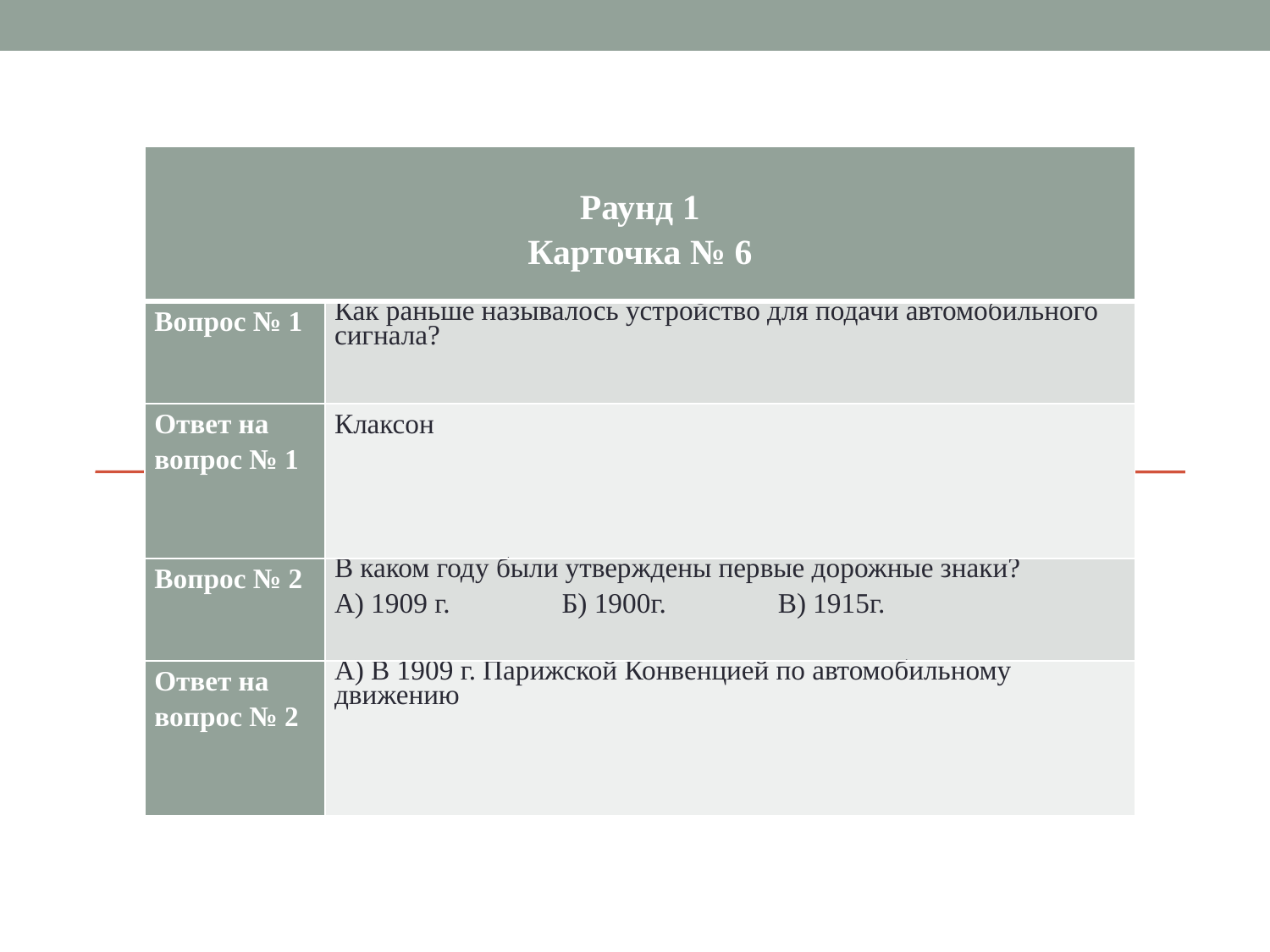

| Раунд 1 Карточка № 6 |  |
| --- | --- |
| Вопрос № 1 | Как раньше называлось устройство для подачи автомобильного сигнала? |
| Ответ на вопрос № 1 | Клаксон |
| Вопрос № 2 | В каком году были утверждены первые дорожные знаки? А) 1909 г. Б) 1900г. В) 1915г. |
| Ответ на вопрос № 2 | А) В 1909 г. Парижской Конвенцией по автомобильному движению |